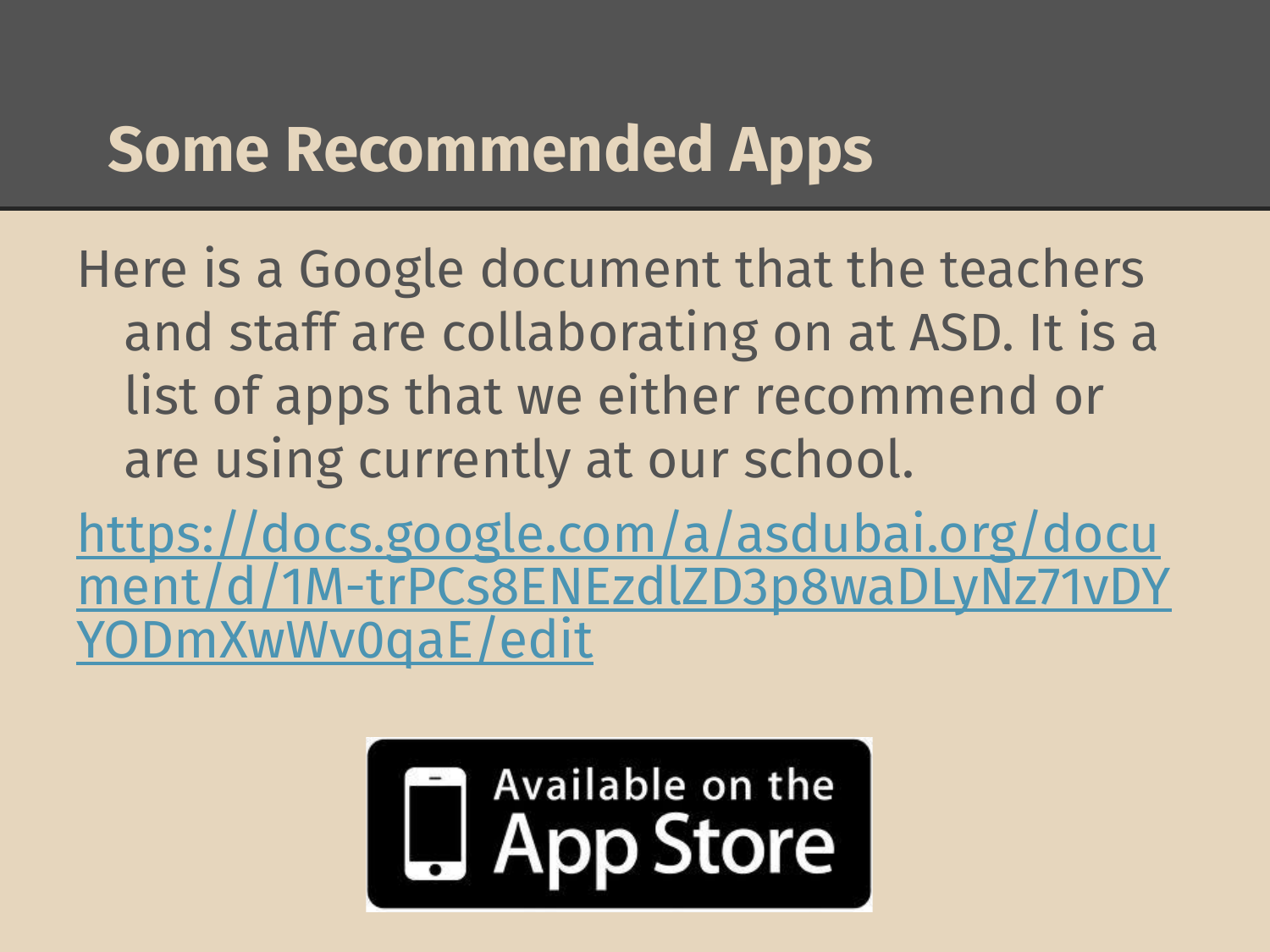

# Some Recommended Apps
Here is a Google document that the teachers and staff are collaborating on at ASD. It is a list of apps that we either recommend or are using currently at our school.
https://docs.google.com/a/asdubai.org/document/d/1M-trPCs8ENEzdlZD3p8waDLyNz71vDYYODmXwWv0qaE/edit